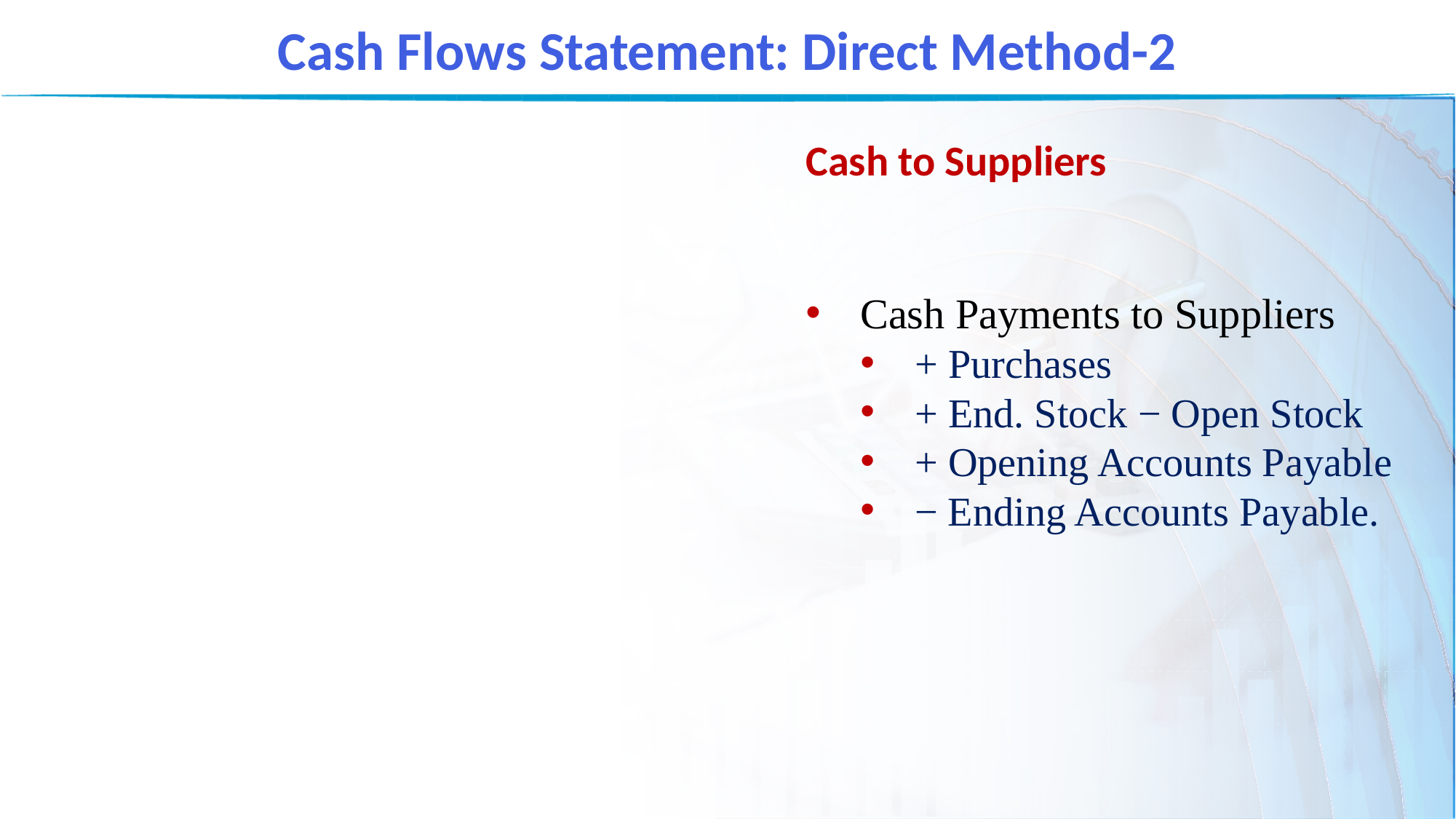

Cash Flows Statement: Direct Method-2
Cash to Suppliers

Cash Payments to Suppliers
+ Purchases
+ End. Stock − Open Stock
+ Opening Accounts Payable
− Ending Accounts Payable.